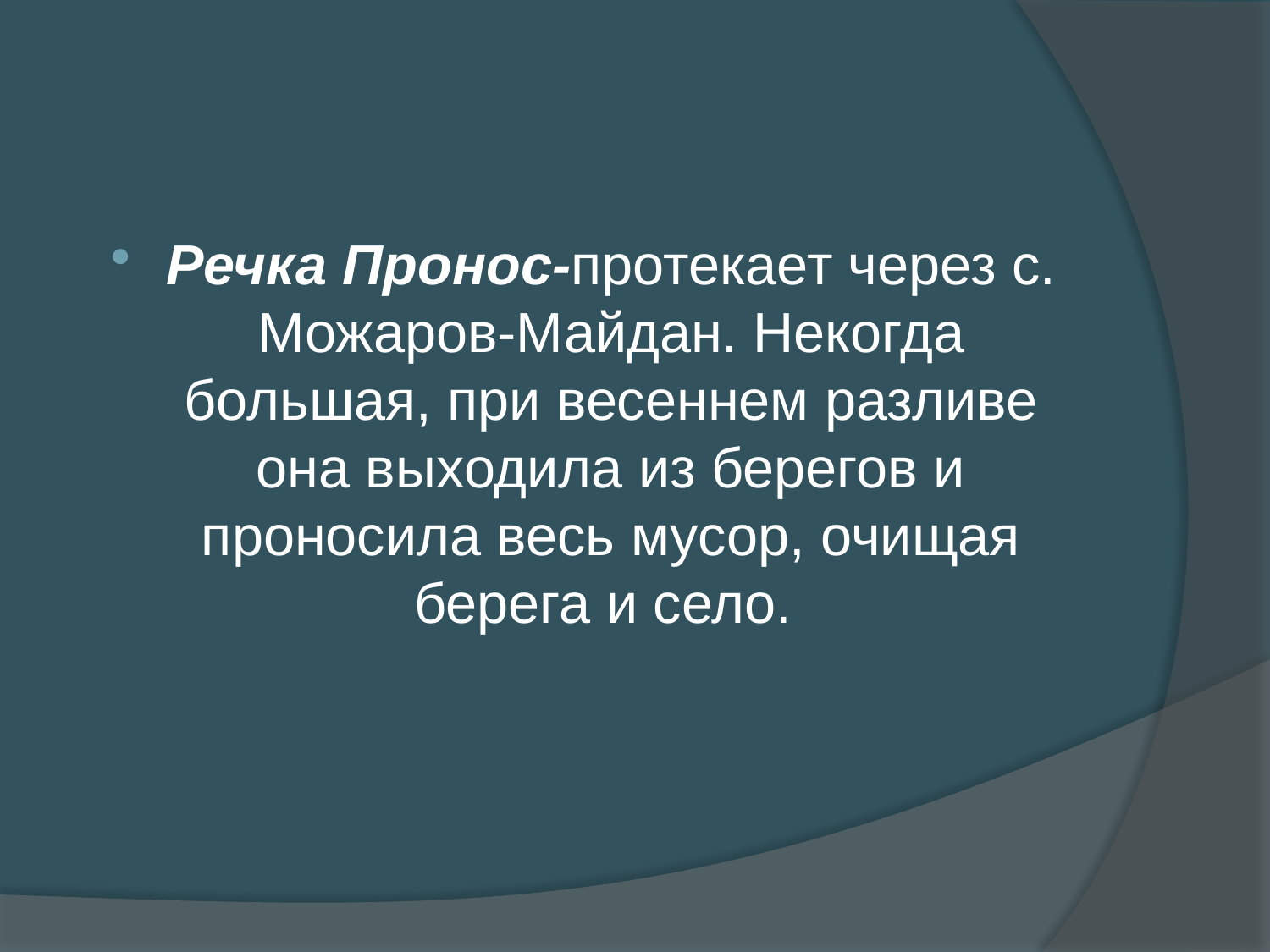

#
Речка Пронос-протекает через с. Можаров-Майдан. Некогда большая, при весеннем разливе она выходила из берегов и проносила весь мусор, очищая берега и село.